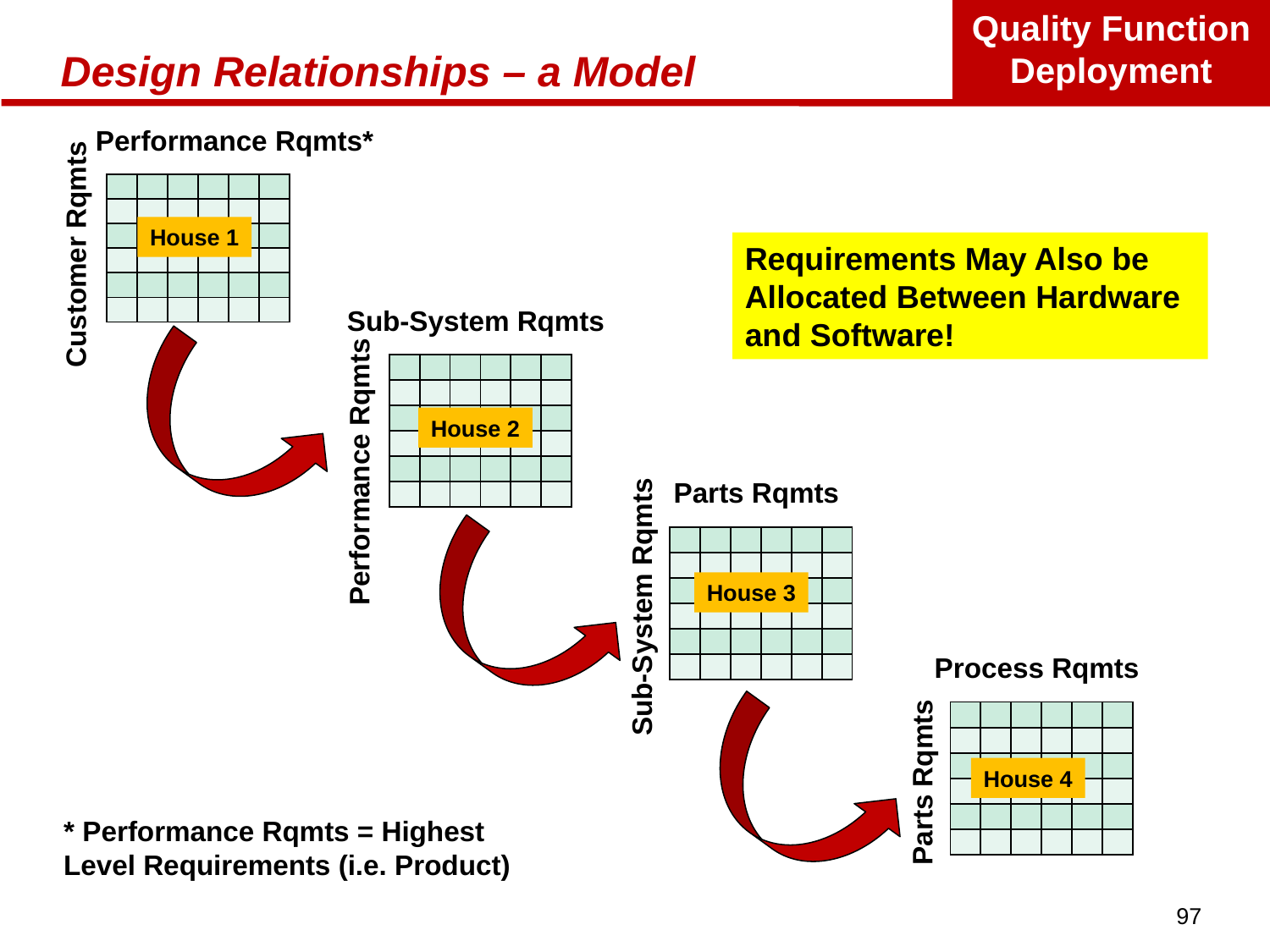

# Design Relationships – a Model
Performance Rqmts*
|  |  |  |  |  |  |
| --- | --- | --- | --- | --- | --- |
|  |  |  |  |  |  |
|  |  |  |  |  |  |
|  |  |  |  |  |  |
|  |  |  |  |  |  |
|  |  |  |  |  |  |
House 1
Customer Rqmts
Requirements May Also be Allocated Between Hardware and Software!
Sub-System Rqmts

|  |  |  |  |  |  |
| --- | --- | --- | --- | --- | --- |
|  |  |  |  |  |  |
|  |  |  |  |  |  |
|  |  |  |  |  |  |
|  |  |  |  |  |  |
|  |  |  |  |  |  |
House 2
Performance Rqmts
Parts Rqmts

|  |  |  |  |  |  |
| --- | --- | --- | --- | --- | --- |
|  |  |  |  |  |  |
|  |  |  |  |  |  |
|  |  |  |  |  |  |
|  |  |  |  |  |  |
|  |  |  |  |  |  |
House 3
Sub-System Rqmts
Process Rqmts

|  |  |  |  |  |  |
| --- | --- | --- | --- | --- | --- |
|  |  |  |  |  |  |
|  |  |  |  |  |  |
|  |  |  |  |  |  |
|  |  |  |  |  |  |
|  |  |  |  |  |  |
House 4
Parts Rqmts
* Performance Rqmts = Highest Level Requirements (i.e. Product)